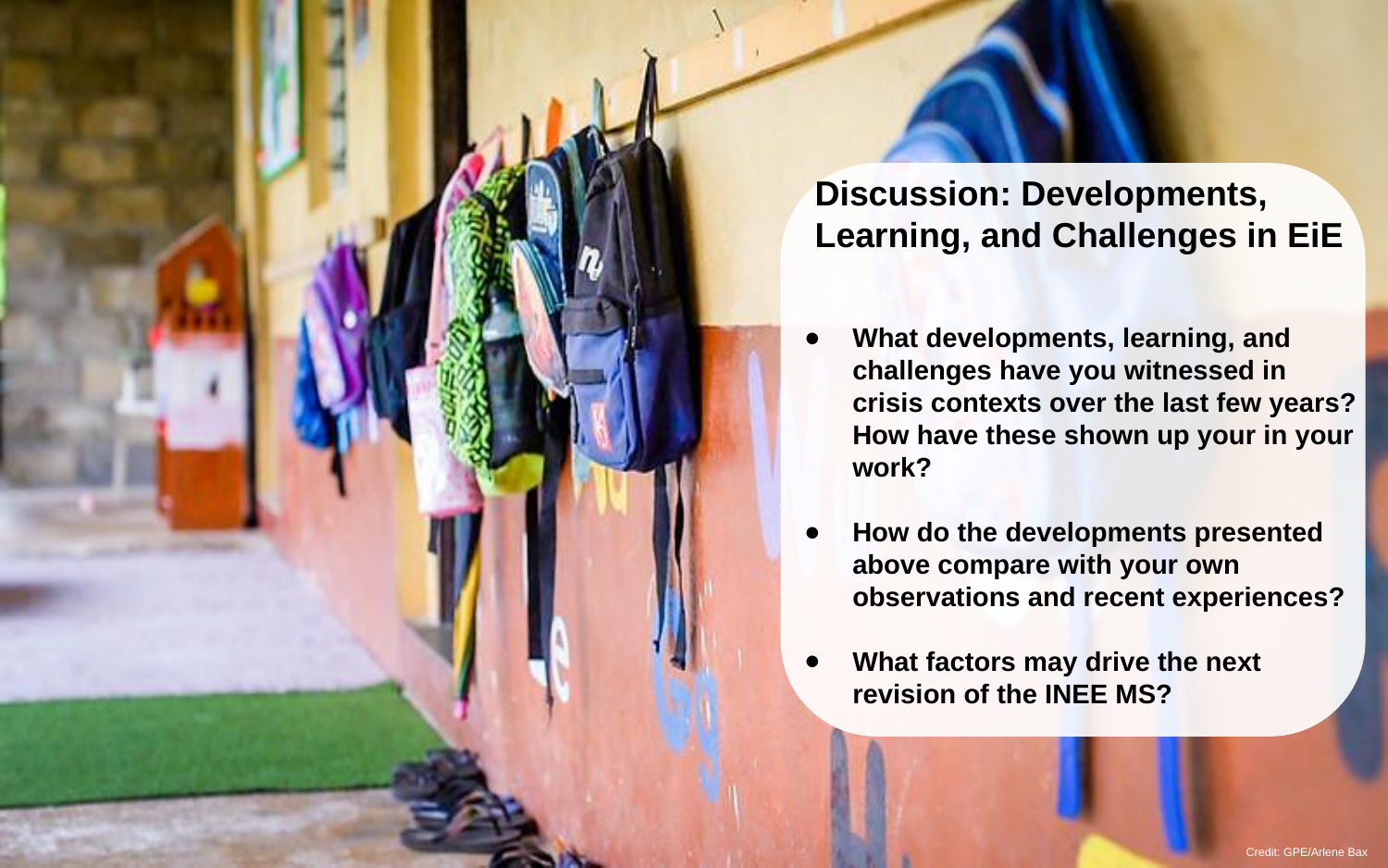

Discussion: Developments, Learning, and Challenges in EiE
What developments, learning, and challenges have you witnessed in crisis contexts over the last few years? How have these shown up your in your work?
How do the developments presented above compare with your own observations and recent experiences?
What factors may drive the next revision of the INEE MS?
Credit: GPE/Arlene Bax